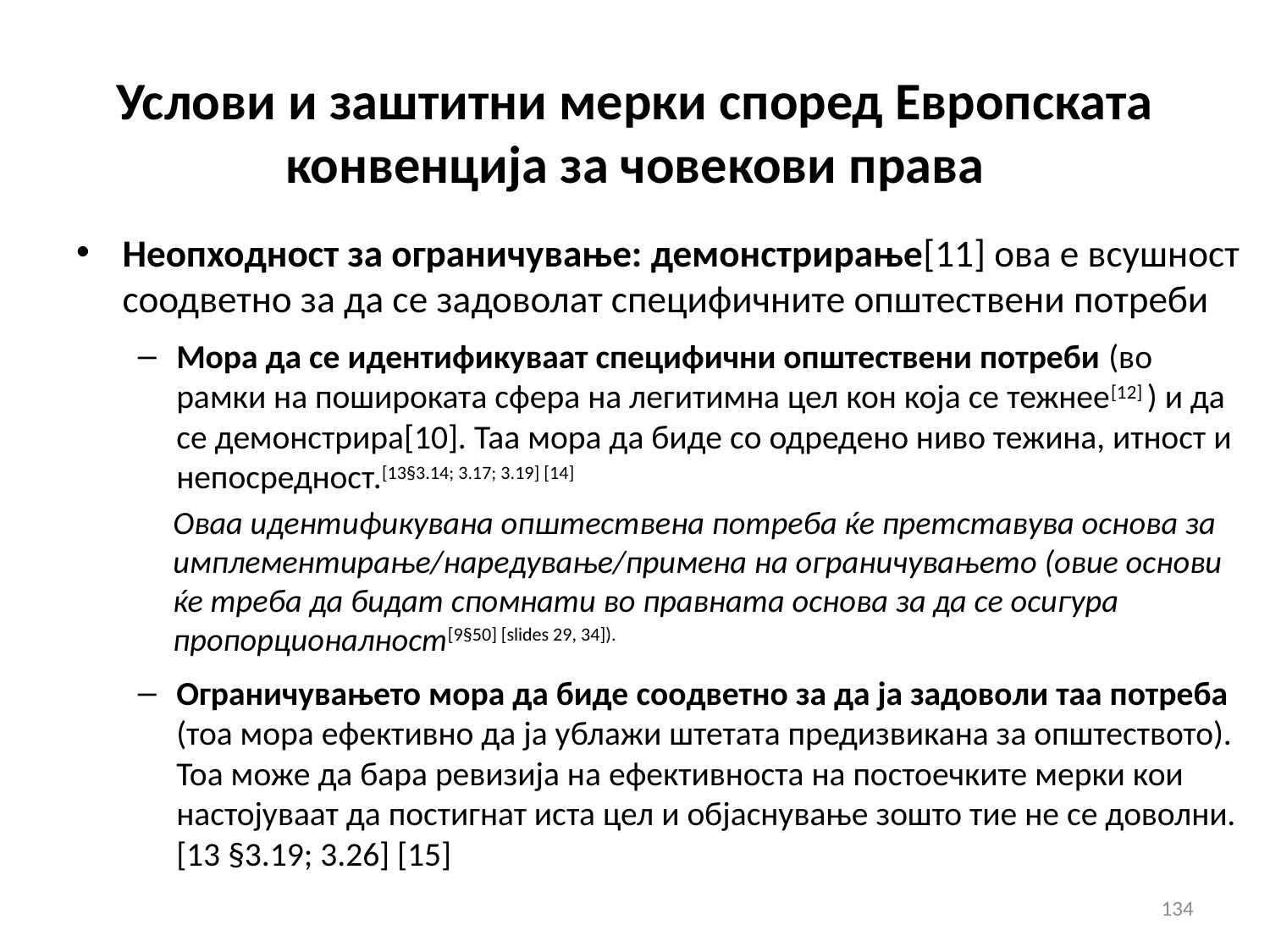

# Услови и заштитни мерки според Европската конвенција за човекови права
Неопходност за ограничување: демонстрирање[11] ова е всушност соодветно за да се задоволат специфичните општествени потреби
Мора да се идентификуваат специфични општествени потреби (во рамки на пошироката сфера на легитимна цел кон која се тежнее[12] ) и да се демонстрира[10]. Таа мора да биде со одредено ниво тежина, итност и непосредност.[13§3.14; 3.17; 3.19] [14]
Оваа идентификувана општествена потреба ќе претставува основа за имплементирање/наредување/примена на ограничувањето (овие основи ќе треба да бидат спомнати во правната основа за да се осигура пропорционалност[9§50] [slides 29, 34]).
Ограничувањето мора да биде соодветно за да ја задоволи таа потреба (тоа мора ефективно да ја ублажи штетата предизвикана за општеството). Тоа може да бара ревизија на ефективноста на постоечките мерки кои настојуваат да постигнат иста цел и објаснување зошто тие не се доволни.[13 §3.19; 3.26] [15]

134